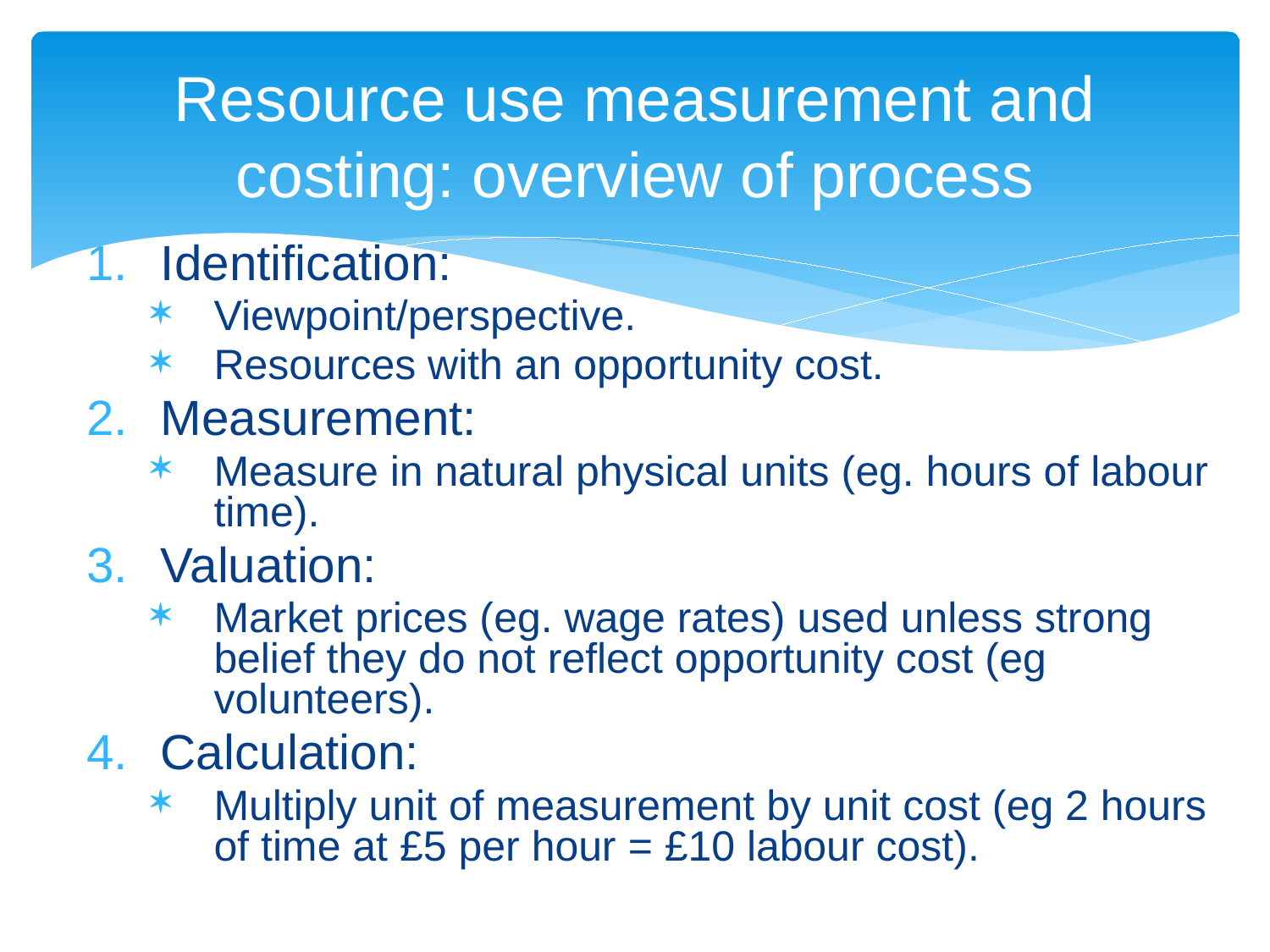

# Resource use measurement and costing: overview of process
Identification:
Viewpoint/perspective.
Resources with an opportunity cost.
Measurement:
Measure in natural physical units (eg. hours of labour time).
Valuation:
Market prices (eg. wage rates) used unless strong belief they do not reflect opportunity cost (eg volunteers).
Calculation:
Multiply unit of measurement by unit cost (eg 2 hours of time at £5 per hour = £10 labour cost).